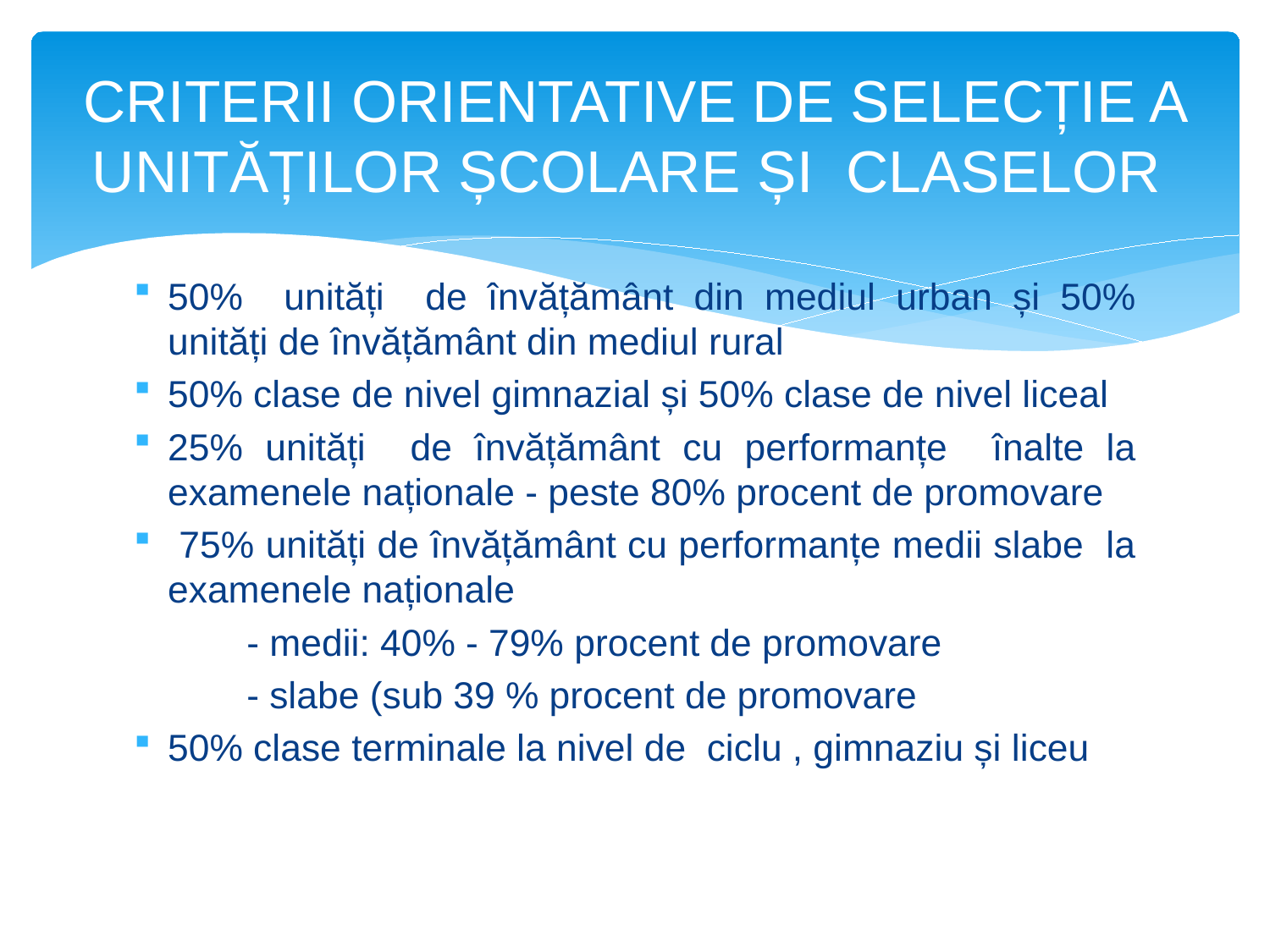

# CRITERII ORIENTATIVE DE SELECȚIE A UNITĂȚILOR ȘCOLARE ȘI  CLASELOR
50%  unități  de învățământ din mediul urban și 50% unități de învățământ din mediul rural
50% clase de nivel gimnazial și 50% clase de nivel liceal
25% unități  de învățământ cu performanțe  înalte la examenele naționale - peste 80% procent de promovare
 75% unități de învățământ cu performanțe medii slabe  la examenele naționale
	- medii: 40% - 79% procent de promovare
	- slabe (sub 39 % procent de promovare
50% clase terminale la nivel de  ciclu , gimnaziu și liceu